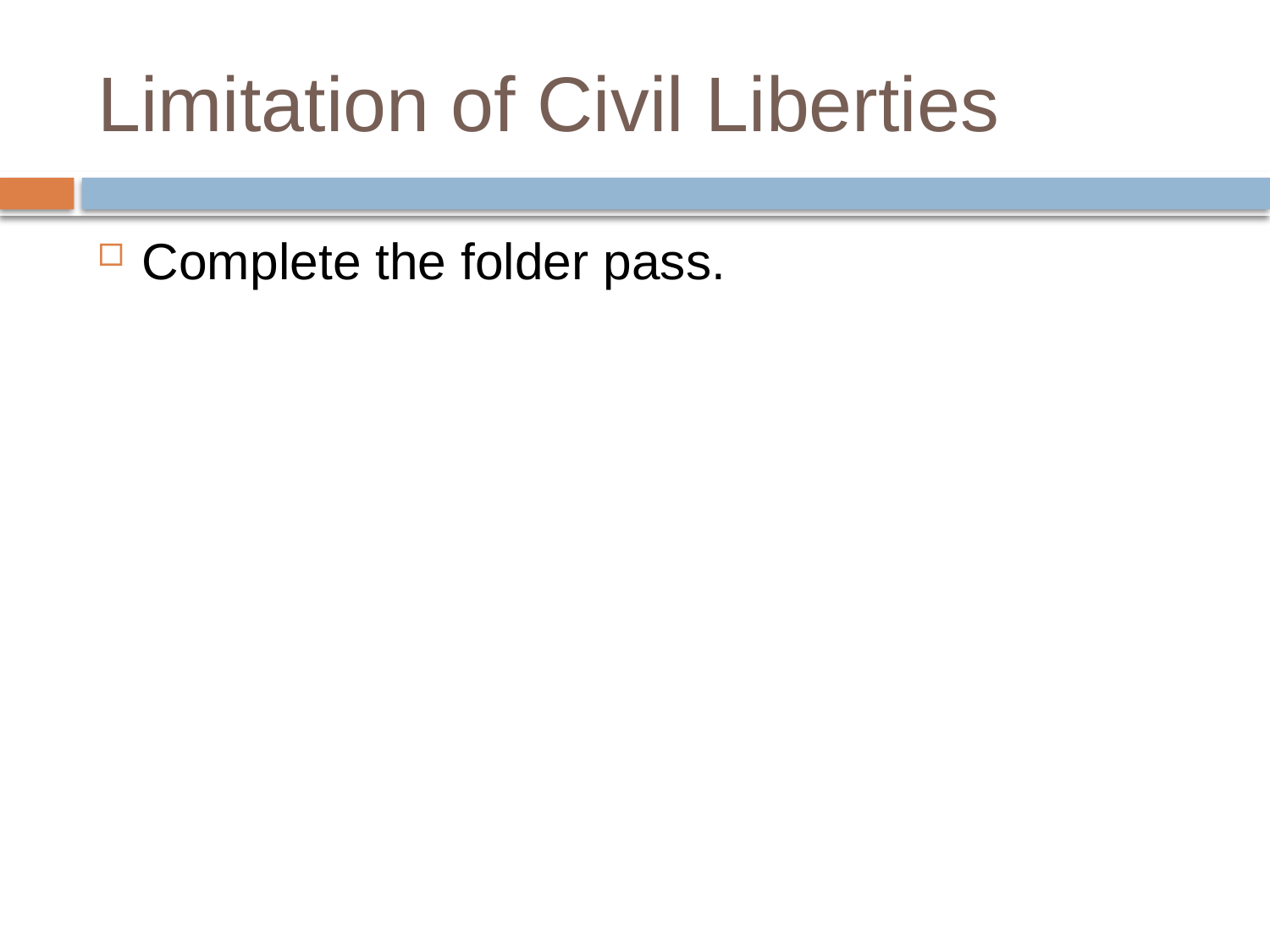

# Limitation of Civil Liberties
Complete the folder pass.